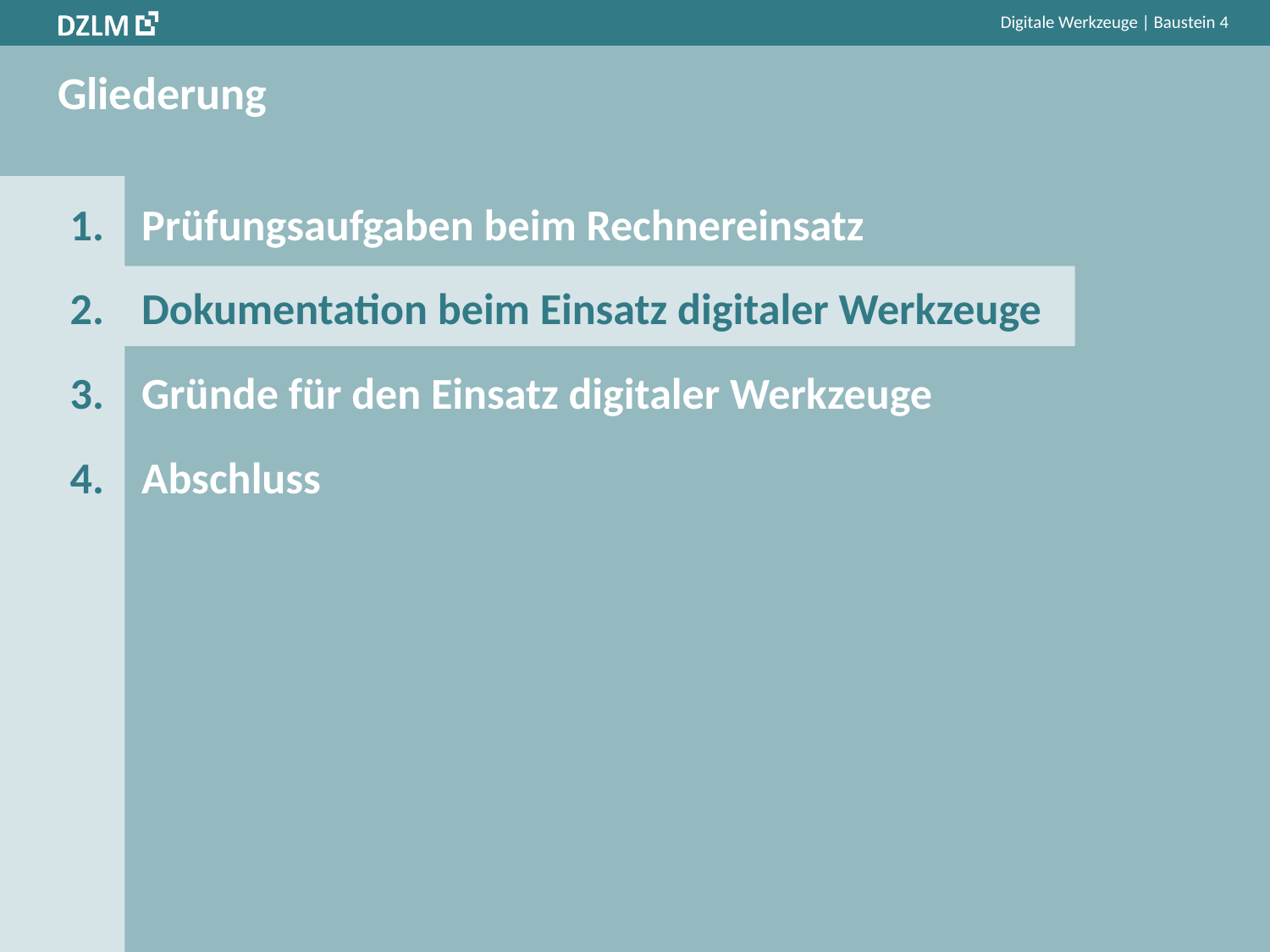

# Gliederung

Prüfungsaufgaben beim Rechnereinsatz
Dokumentation beim Einsatz digitaler Werkzeuge
Gründe für den Einsatz digitaler Werkzeuge
Abschluss